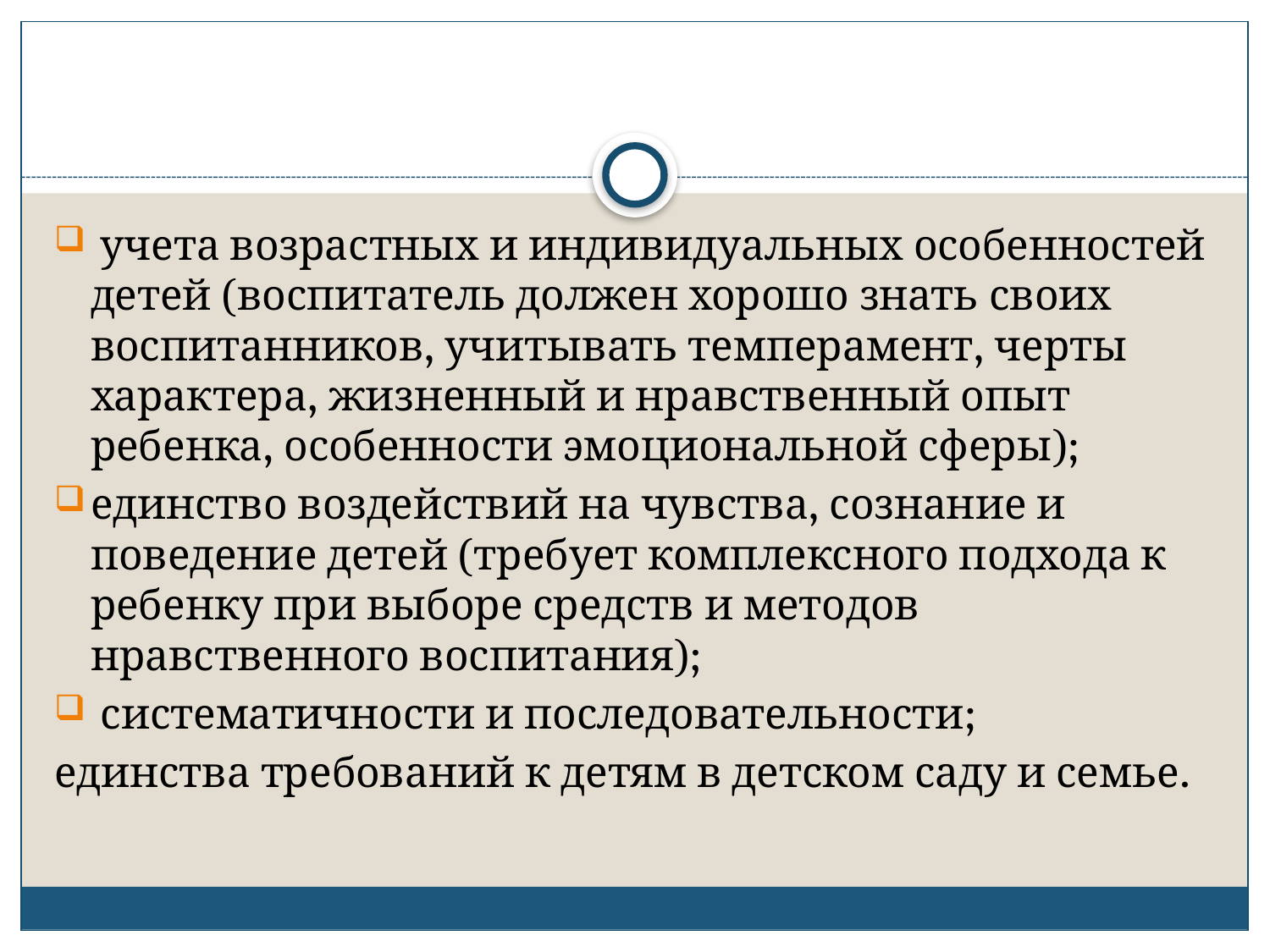

учета возрастных и индивидуальных особенностей детей (воспитатель должен хорошо знать своих воспитанников, учитывать темперамент, черты характера, жизненный и нравственный опыт ребенка, особенности эмоциональной сферы);
единство воздействий на чувства, сознание и поведение детей (требует комплексного подхода к ребенку при выборе средств и методов нравственного воспитания);
 систематичности и последовательности;
единства требований к детям в детском саду и семье.